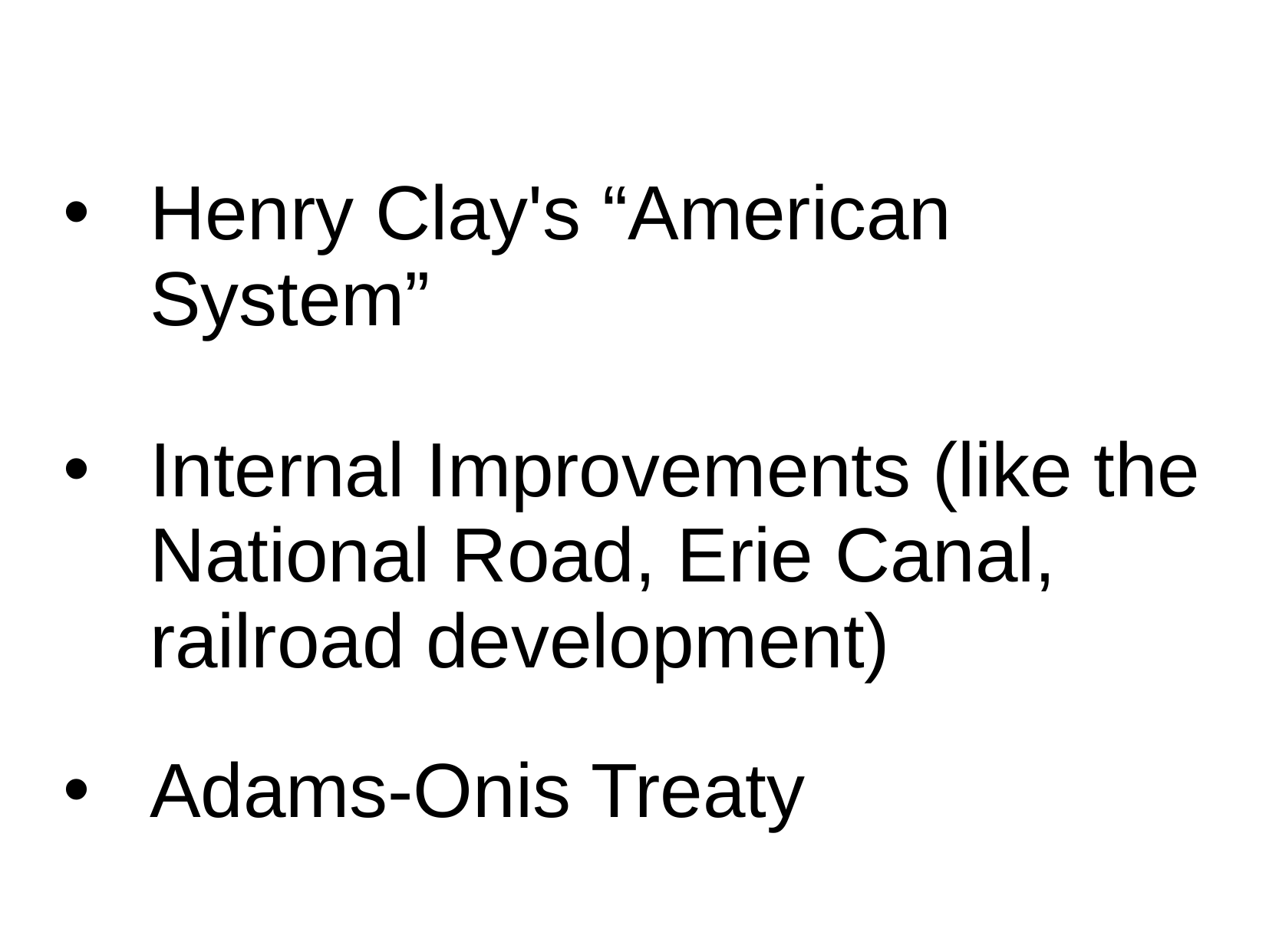

Henry Clay's “American System”

Internal Improvements (like the National Road, Erie Canal, railroad development)

Adams-Onis Treaty